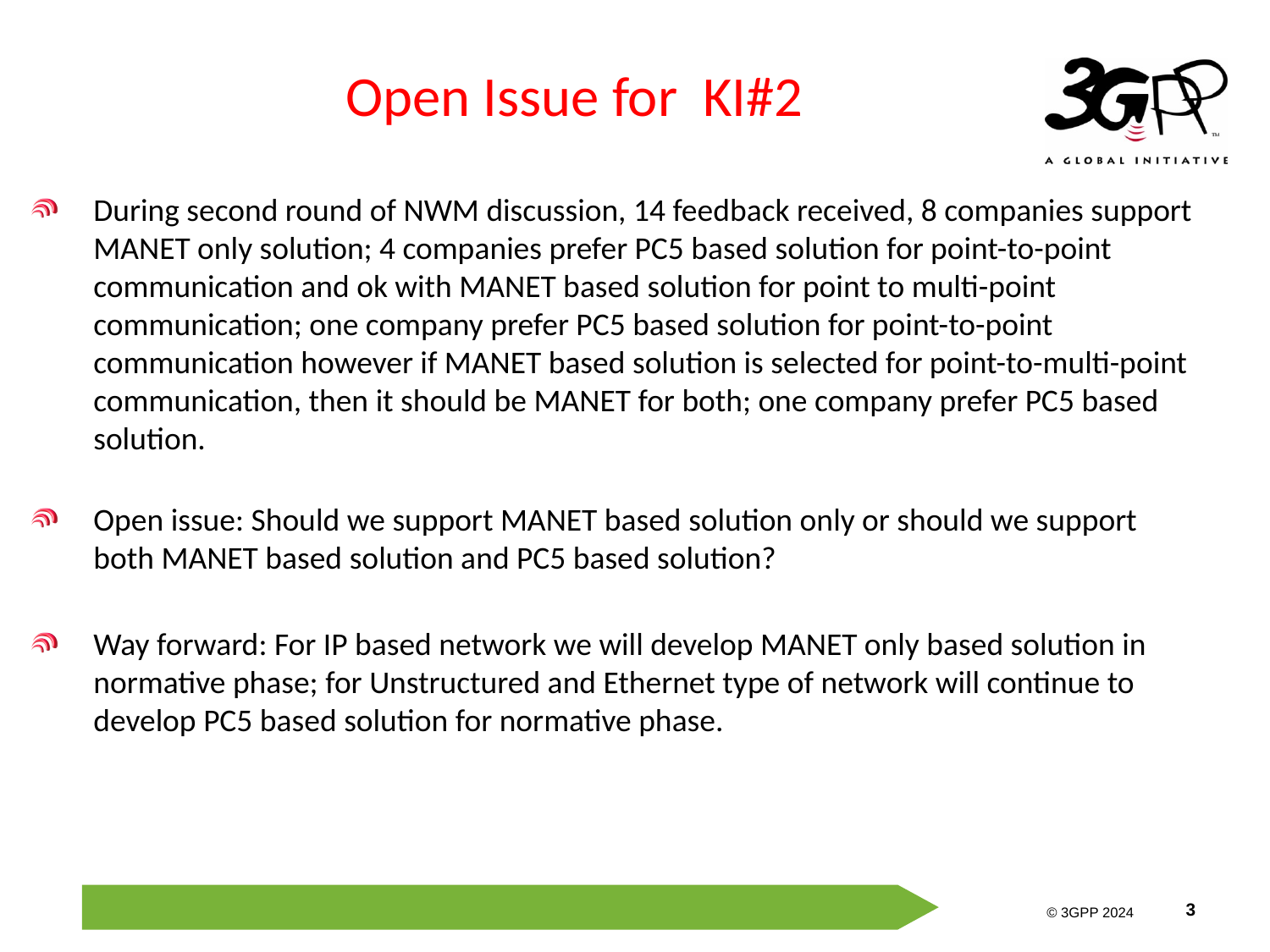

# Open Issue for  KI#2
During second round of NWM discussion, 14 feedback received, 8 companies support MANET only solution; 4 companies prefer PC5 based solution for point-to-point communication and ok with MANET based solution for point to multi-point communication; one company prefer PC5 based solution for point-to-point communication however if MANET based solution is selected for point-to-multi-point communication, then it should be MANET for both; one company prefer PC5 based solution.
Open issue: Should we support MANET based solution only or should we support both MANET based solution and PC5 based solution?

Way forward: For IP based network we will develop MANET only based solution in normative phase; for Unstructured and Ethernet type of network will continue to develop PC5 based solution for normative phase.